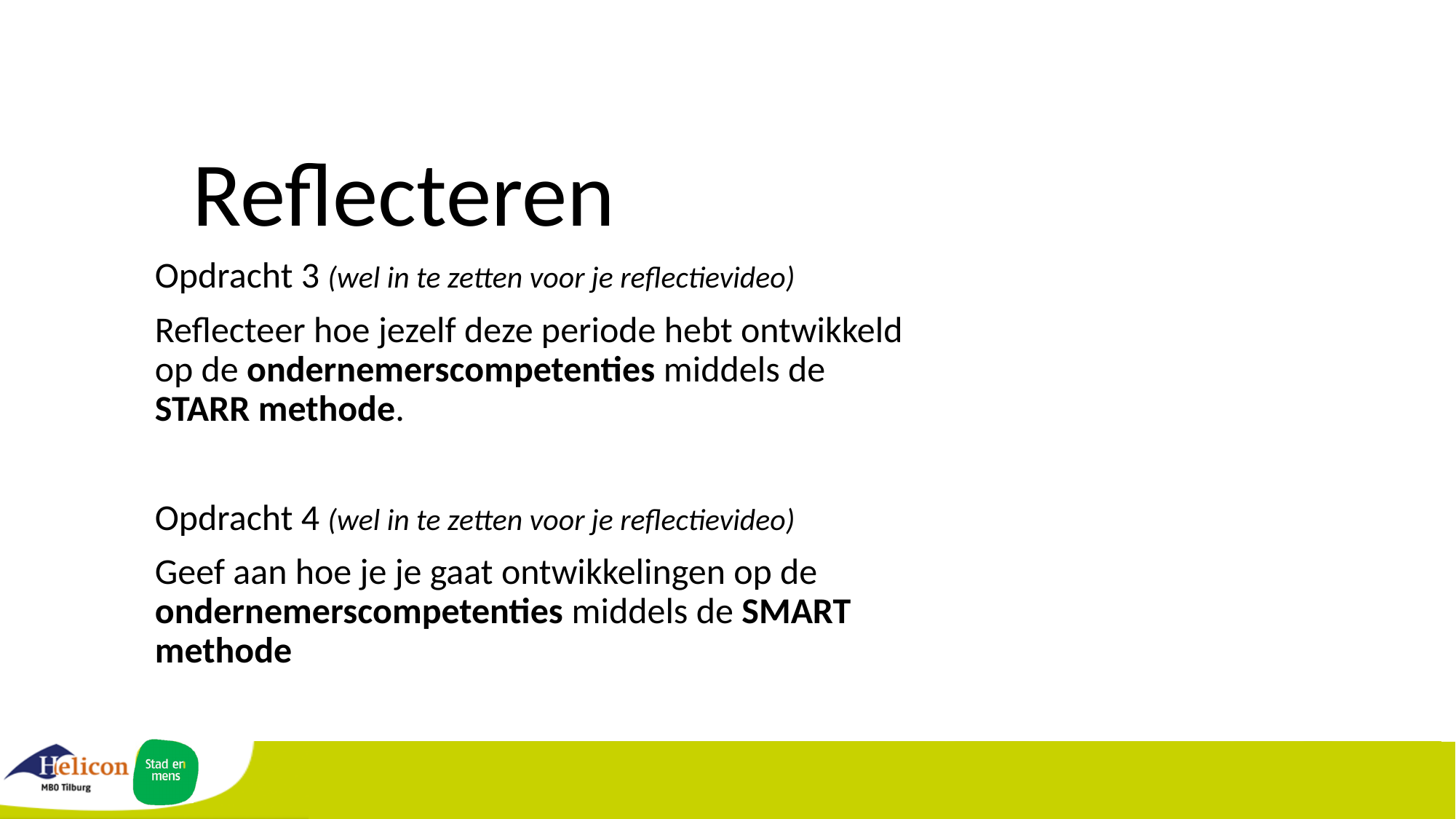

# Reflecteren
Opdracht 3 (wel in te zetten voor je reflectievideo)
Reflecteer hoe jezelf deze periode hebt ontwikkeld op de ondernemerscompetenties middels de STARR methode.

Opdracht 4 (wel in te zetten voor je reflectievideo)
Geef aan hoe je je gaat ontwikkelingen op de ondernemerscompetenties middels de SMART methode